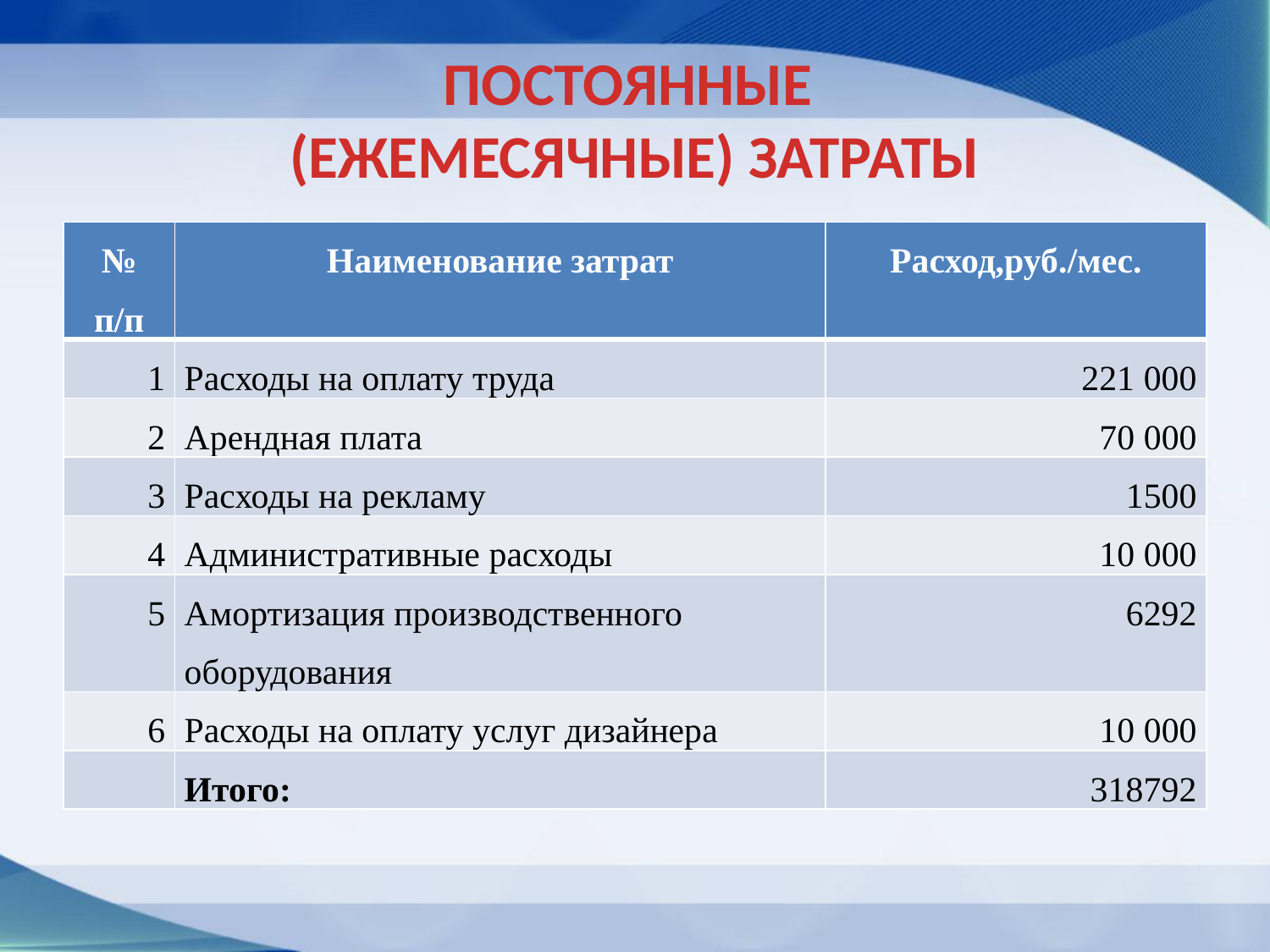

# ПОСТОЯННЫЕ (ЕЖЕМЕСЯЧНЫЕ) ЗАТРАТЫ
| № п/п | Наименование затрат | Расход,руб./мес. |
| --- | --- | --- |
| 1 | Расходы на оплату труда | 221 000 |
| 2 | Арендная плата | 70 000 |
| 3 | Расходы на рекламу | 1500 |
| 4 | Административные расходы | 10 000 |
| 5 | Амортизация производственного оборудования | 6292 |
| 6 | Расходы на оплату услуг дизайнера | 10 000 |
|  | Итого: | 318792 |